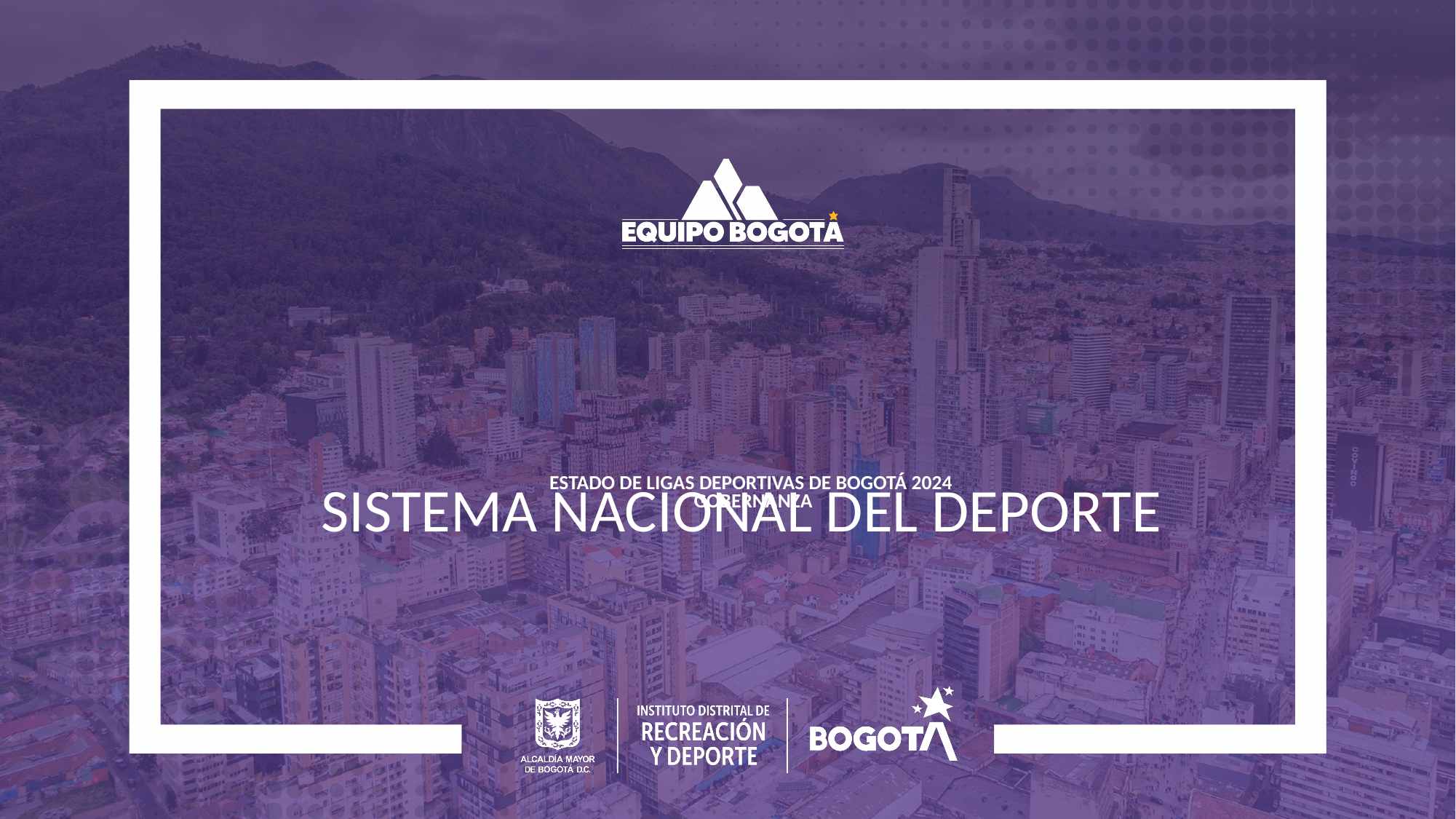

# ESTADO DE LIGAS DEPORTIVAS DE BOGOTÁ 2024 GOBERNANZA
SISTEMA NACIONAL DEL DEPORTE